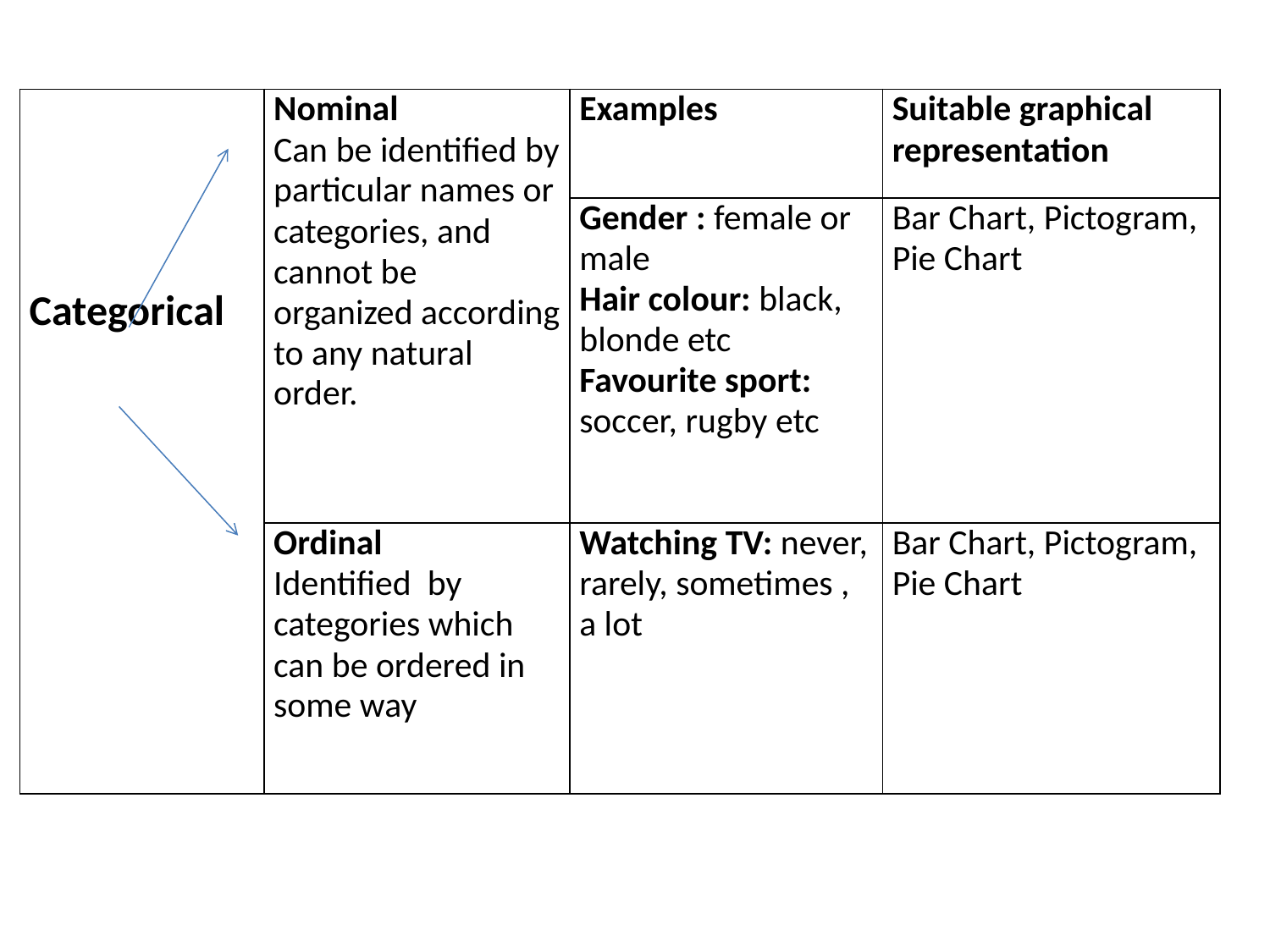

| Categorical | Nominal Can be identified by particular names or categories, and cannot be organized according to any natural order. | Examples | Suitable graphical representation |
| --- | --- | --- | --- |
|  |  | Gender : female or male Hair colour: black, blonde etc Favourite sport: soccer, rugby etc | Bar Chart, Pictogram, Pie Chart |
|  | Ordinal Identified by categories which can be ordered in some way | Watching TV: never, rarely, sometimes , a lot | Bar Chart, Pictogram, Pie Chart |